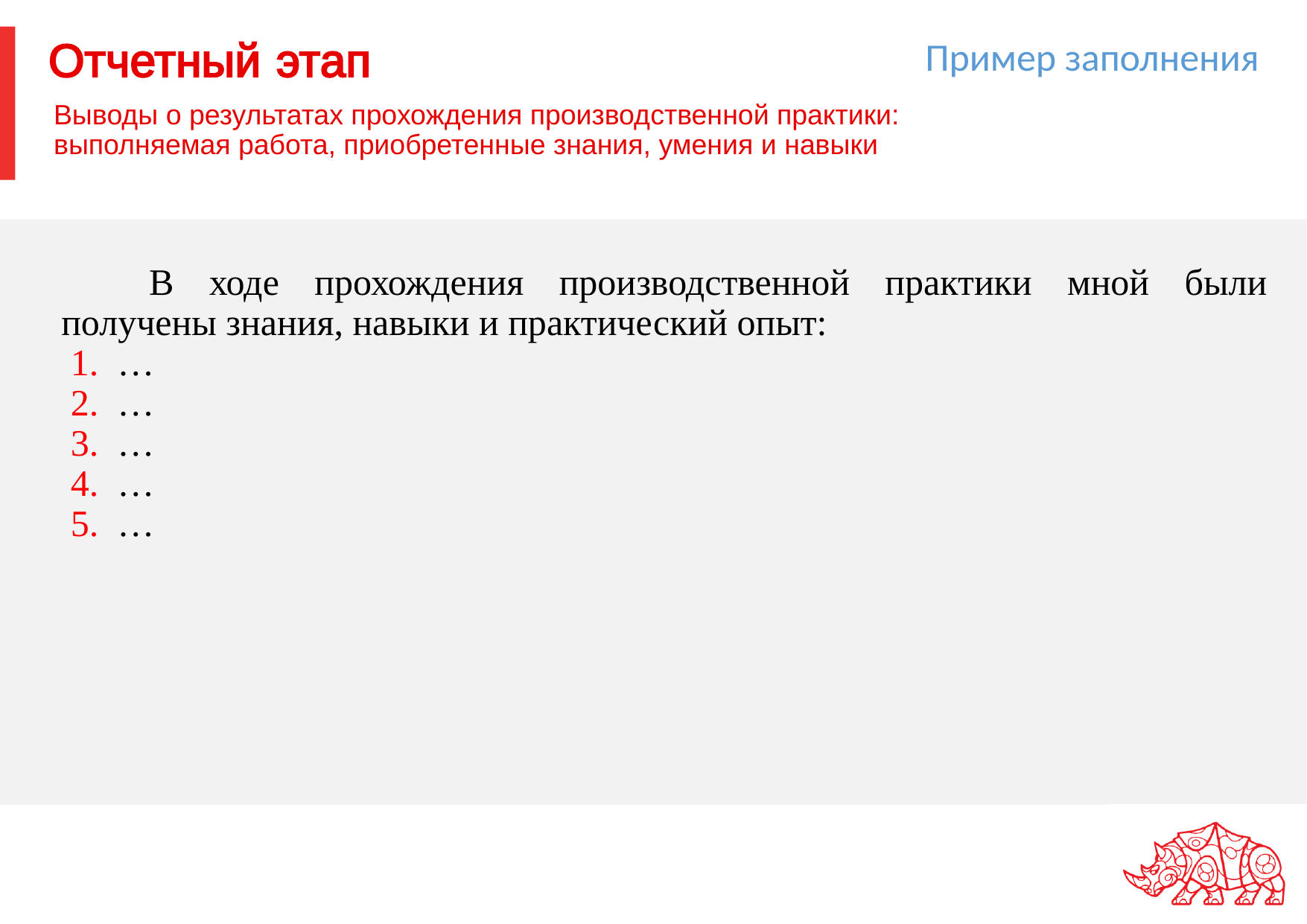

Пример заполнения
Выводы о результатах прохождения производственной практики:
выполняемая работа, приобретенные знания, умения и навыки

# Отчетный этап
В ходе прохождения производственной практики мной были получены знания, навыки и практический опыт:
…
…
…
…
…